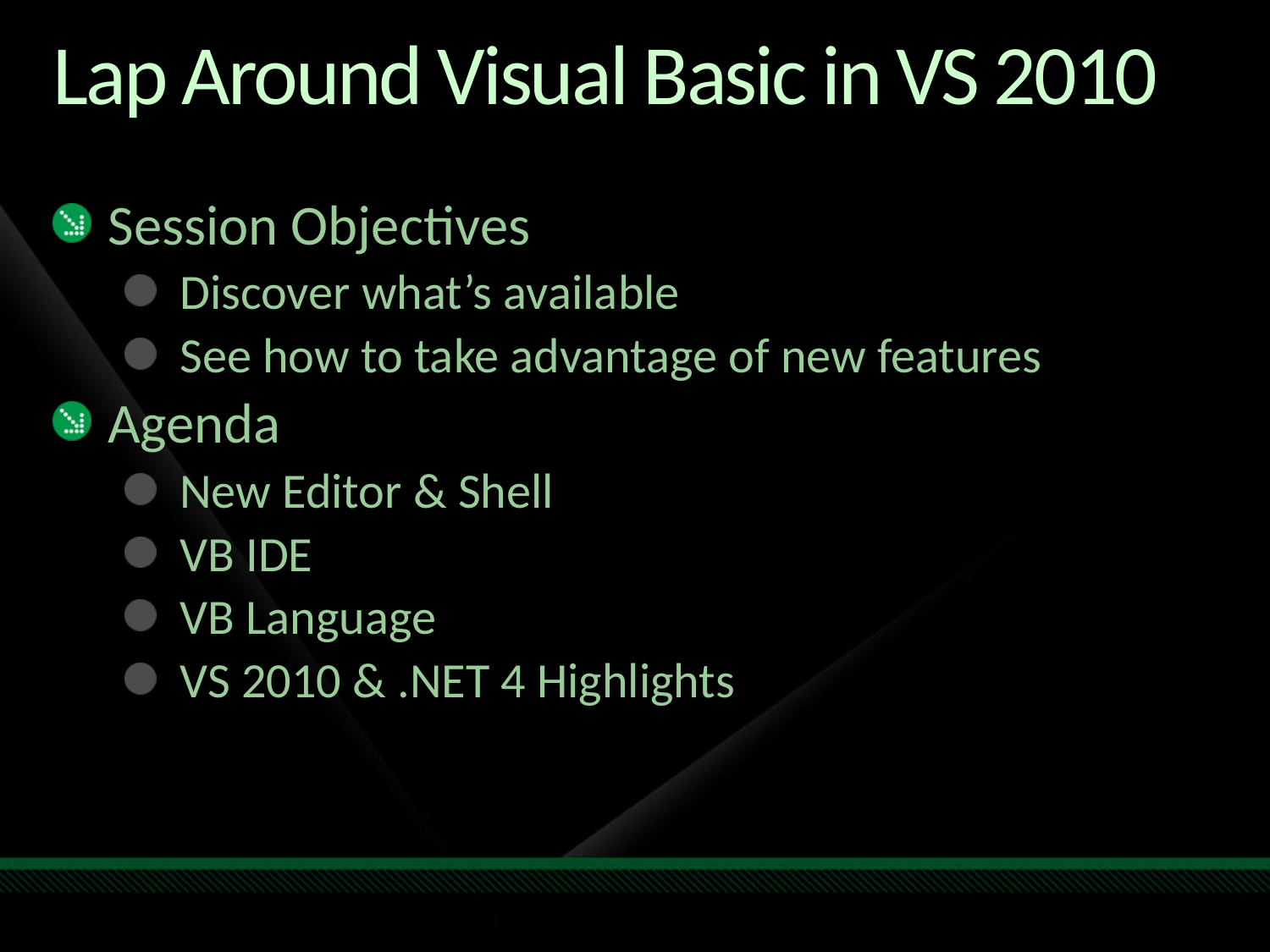

# Lap Around Visual Basic in VS 2010
Session Objectives
Discover what’s available
See how to take advantage of new features
Agenda
New Editor & Shell
VB IDE
VB Language
VS 2010 & .NET 4 Highlights